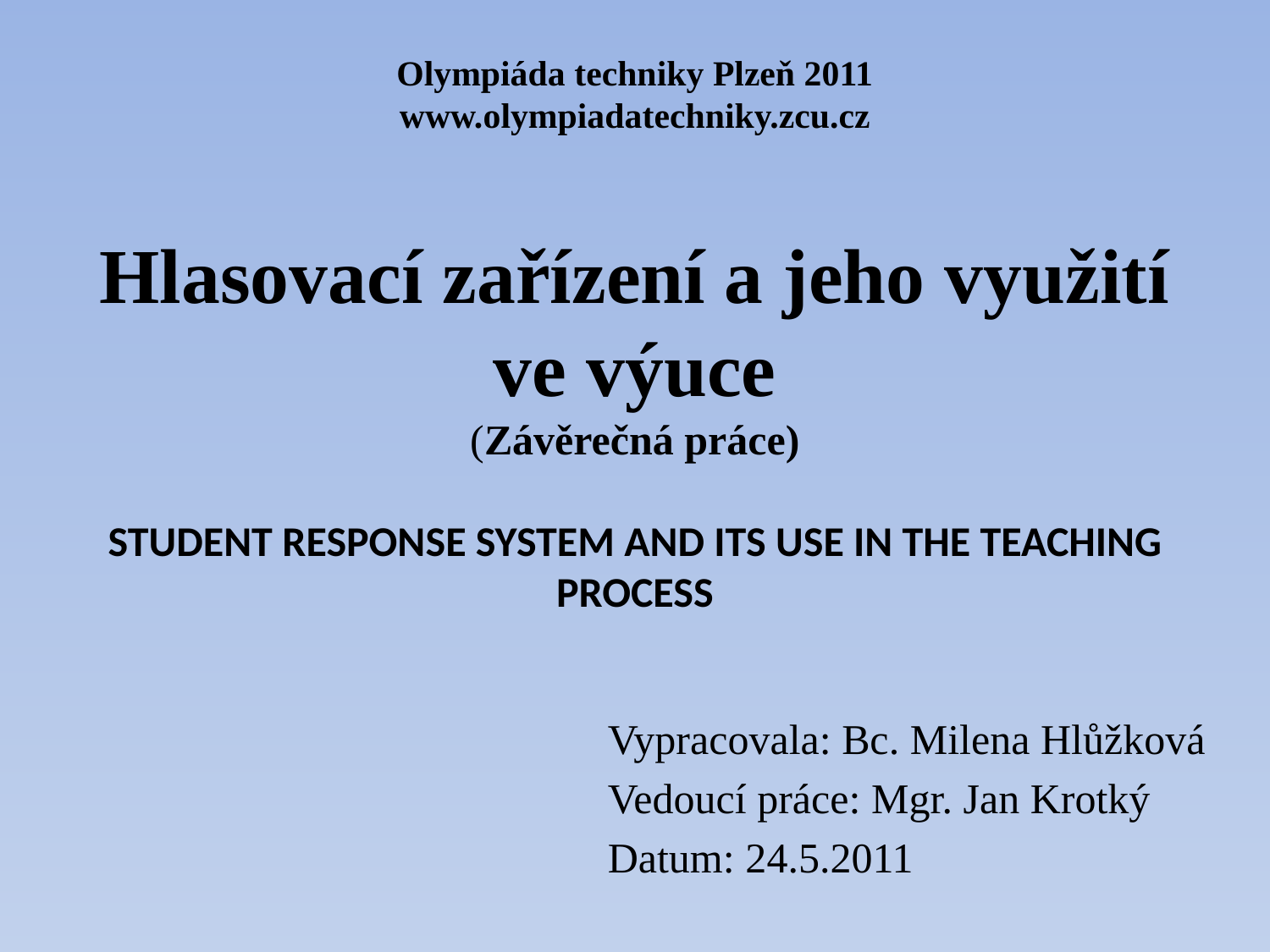

Olympiáda techniky Plzeň 2011
www.olympiadatechniky.zcu.cz
# Hlasovací zařízení a jeho využití ve výuce (Závěrečná práce) sTUDENT RESPONSE systEm AND ITS USe IN THE TEACHING PROCESS
Vypracovala: Bc. Milena Hlůžková
Vedoucí práce: Mgr. Jan Krotký
Datum: 24.5.2011